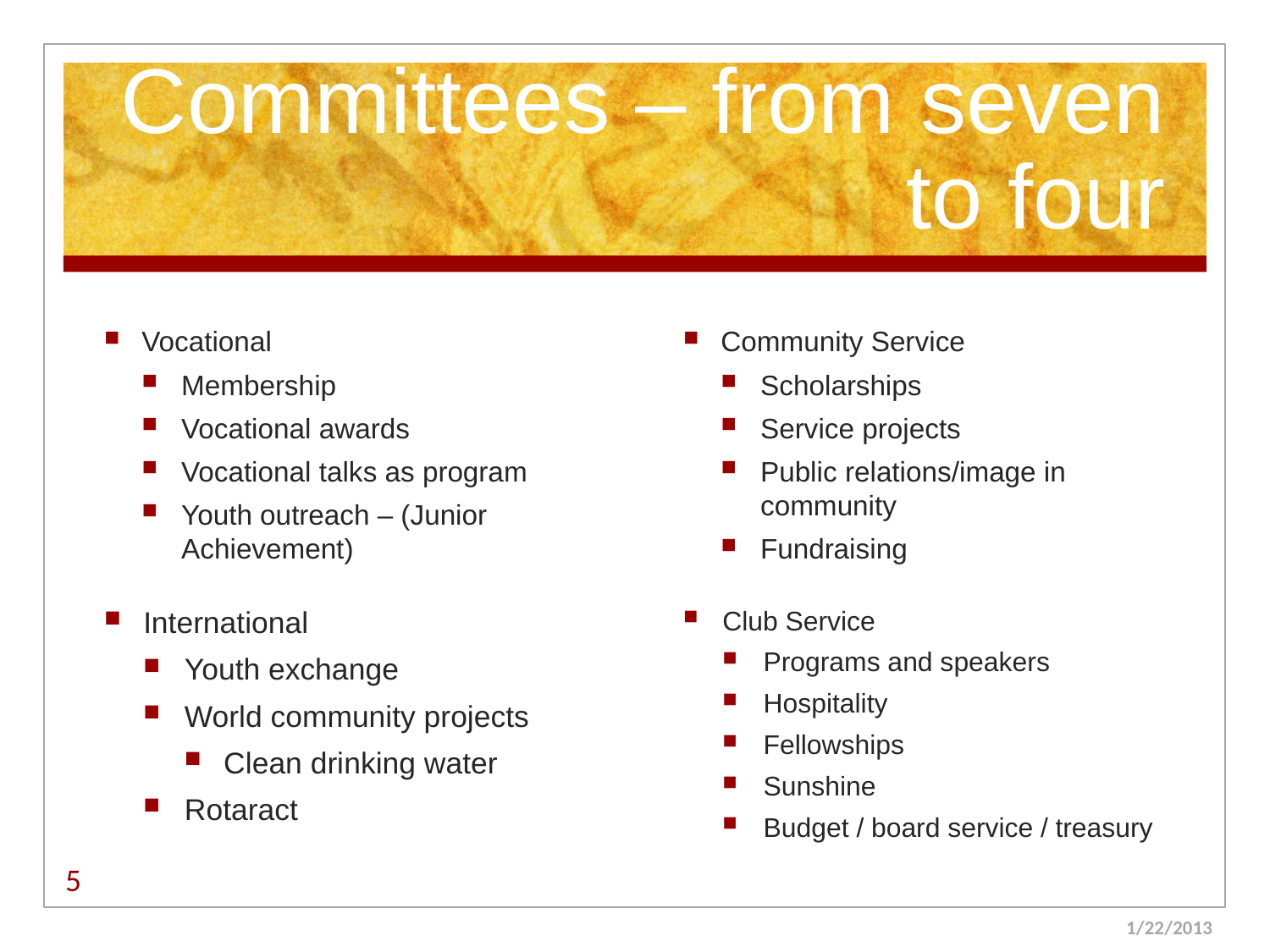

# Committees – from seven to four
Vocational
Membership
Vocational awards
Vocational talks as program
Youth outreach – (Junior Achievement)
Community Service
Scholarships
Service projects
Public relations/image in community
Fundraising
International
Youth exchange
World community projects
Clean drinking water
Rotaract
Club Service
Programs and speakers
Hospitality
Fellowships
Sunshine
Budget / board service / treasury
5
1/22/2013